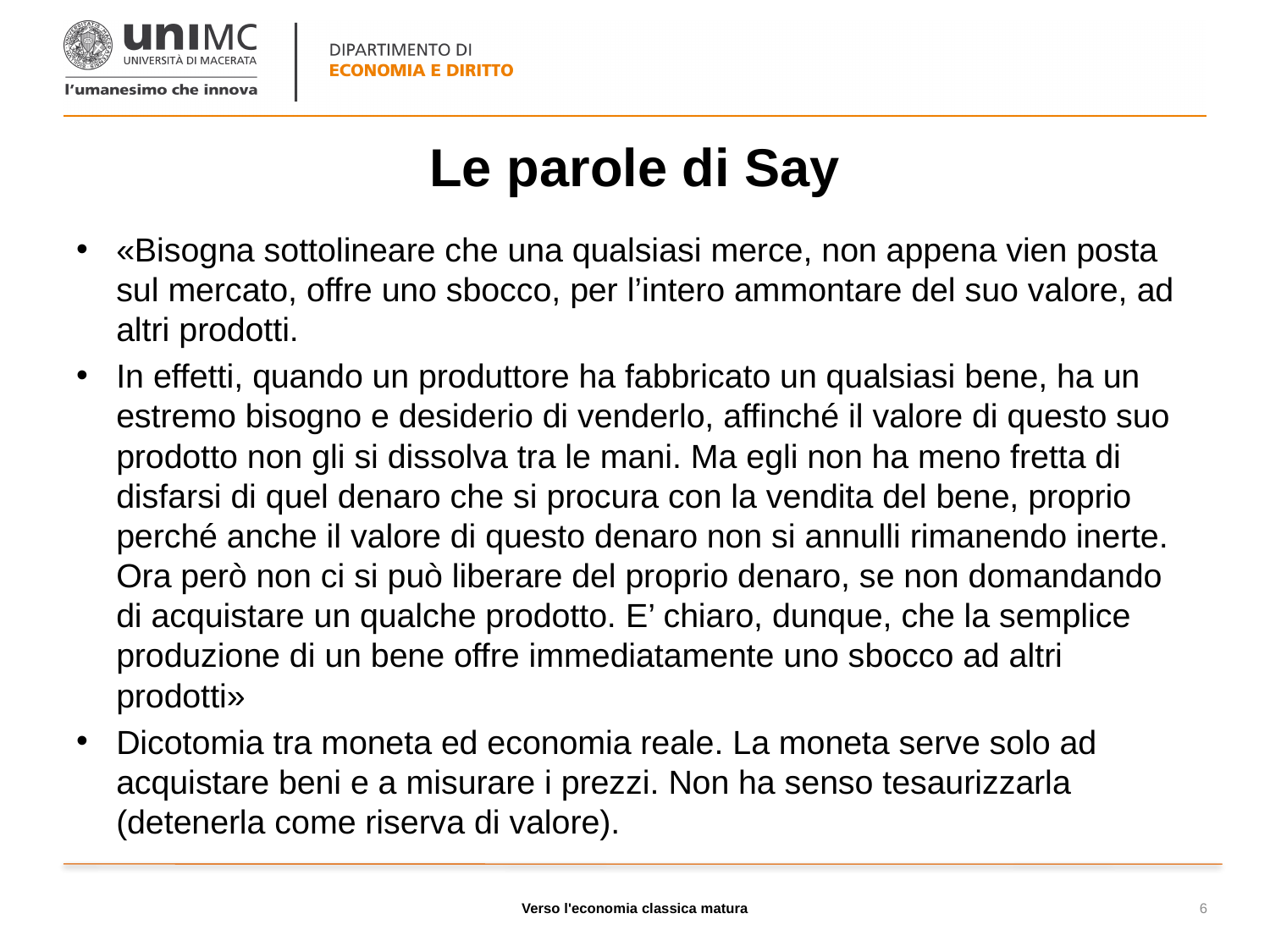

# Le parole di Say
«Bisogna sottolineare che una qualsiasi merce, non appena vien posta sul mercato, offre uno sbocco, per l’intero ammontare del suo valore, ad altri prodotti.
In effetti, quando un produttore ha fabbricato un qualsiasi bene, ha un estremo bisogno e desiderio di venderlo, affinché il valore di questo suo prodotto non gli si dissolva tra le mani. Ma egli non ha meno fretta di disfarsi di quel denaro che si procura con la vendita del bene, proprio perché anche il valore di questo denaro non si annulli rimanendo inerte. Ora però non ci si può liberare del proprio denaro, se non domandando di acquistare un qualche prodotto. E’ chiaro, dunque, che la semplice produzione di un bene offre immediatamente uno sbocco ad altri prodotti»
Dicotomia tra moneta ed economia reale. La moneta serve solo ad acquistare beni e a misurare i prezzi. Non ha senso tesaurizzarla (detenerla come riserva di valore).
Verso l'economia classica matura
6